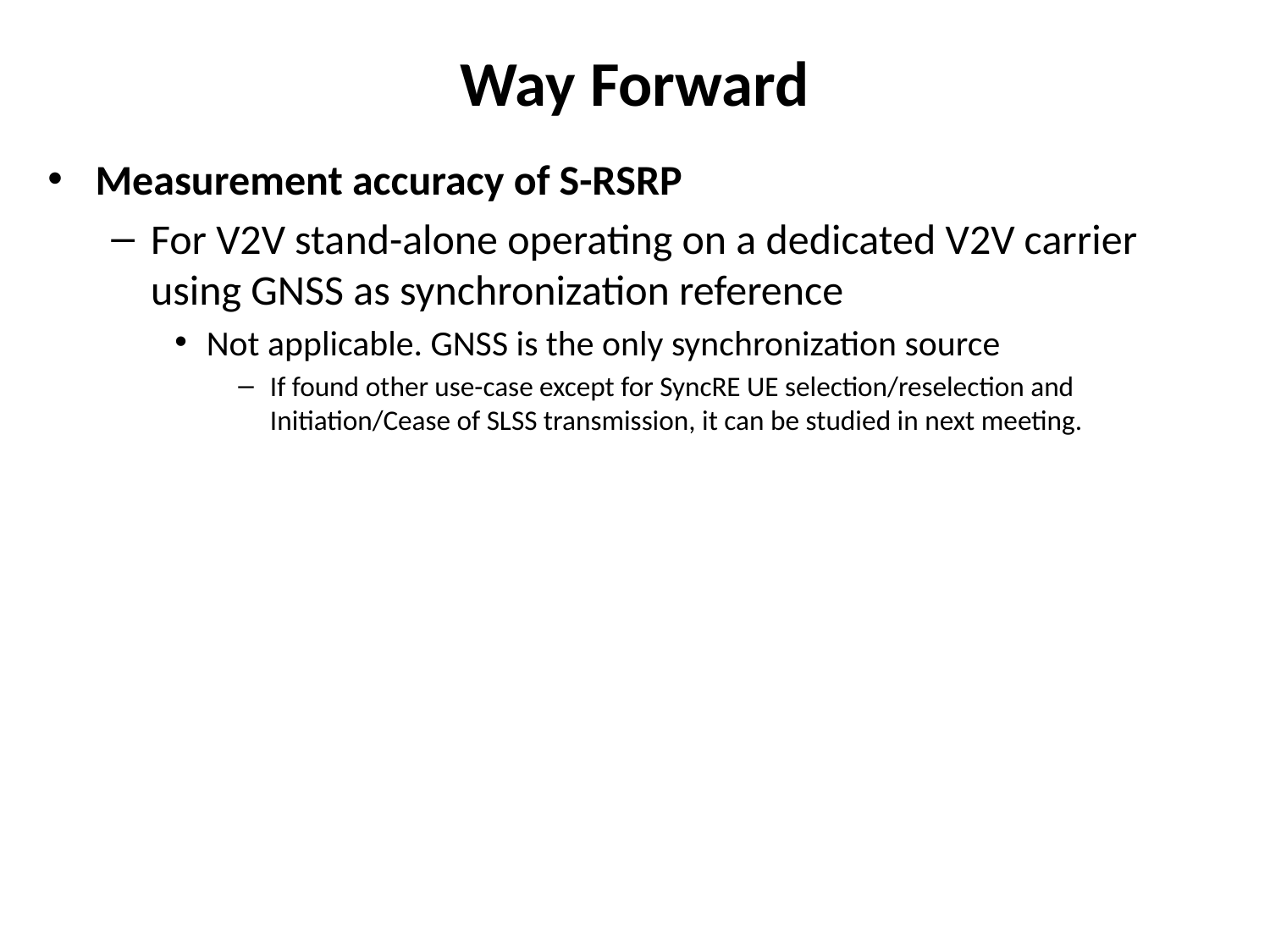

# Way Forward
Measurement accuracy of S-RSRP
For V2V stand-alone operating on a dedicated V2V carrier using GNSS as synchronization reference
Not applicable. GNSS is the only synchronization source
If found other use-case except for SyncRE UE selection/reselection and Initiation/Cease of SLSS transmission, it can be studied in next meeting.